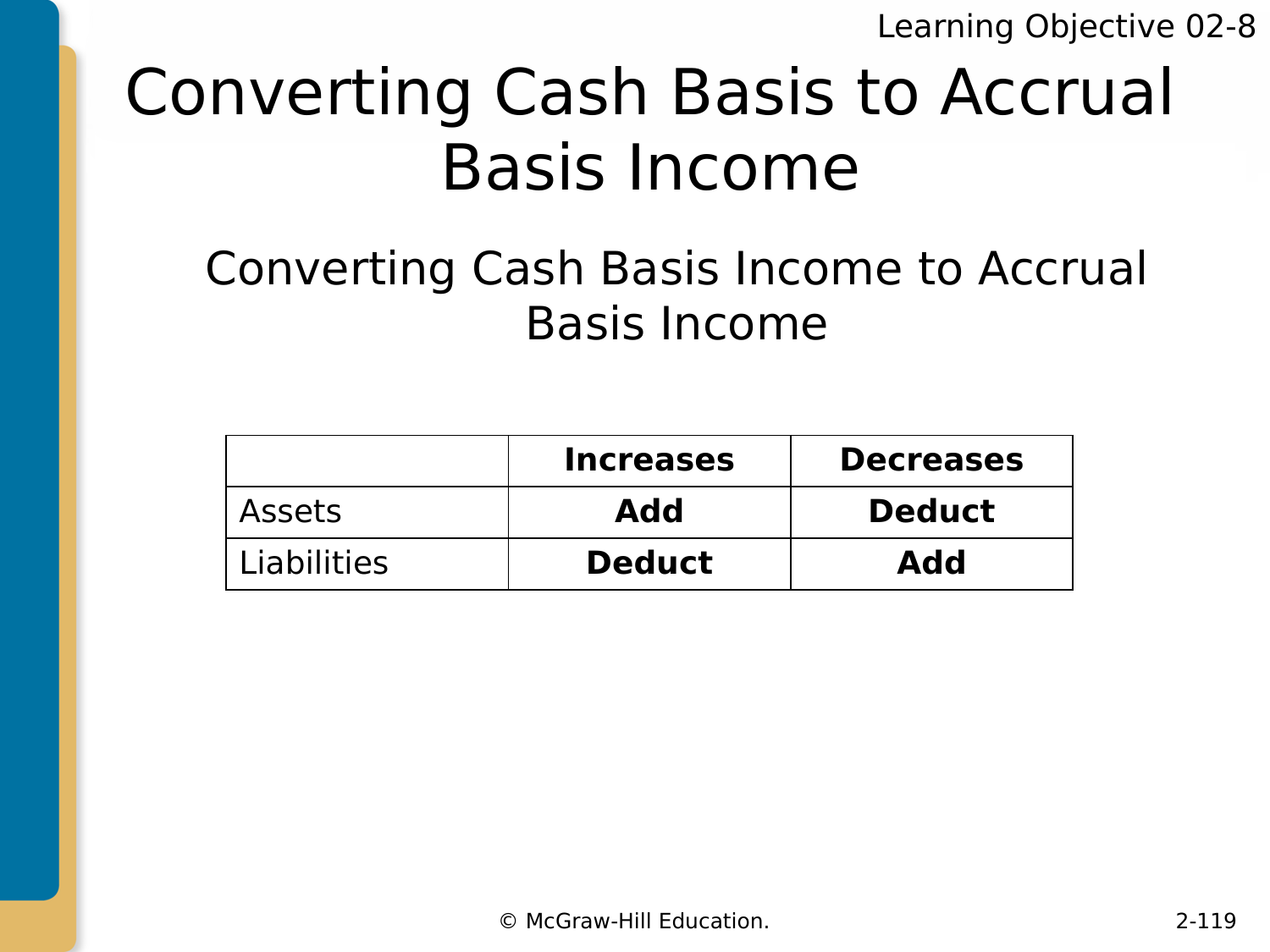

Learning Objective 02-8
# Converting Cash Basis to Accrual Basis Income
Converting Cash Basis Income to Accrual Basis Income
|  | Increases | Decreases |
| --- | --- | --- |
| Assets | Add | Deduct |
| Liabilities | Deduct | Add |